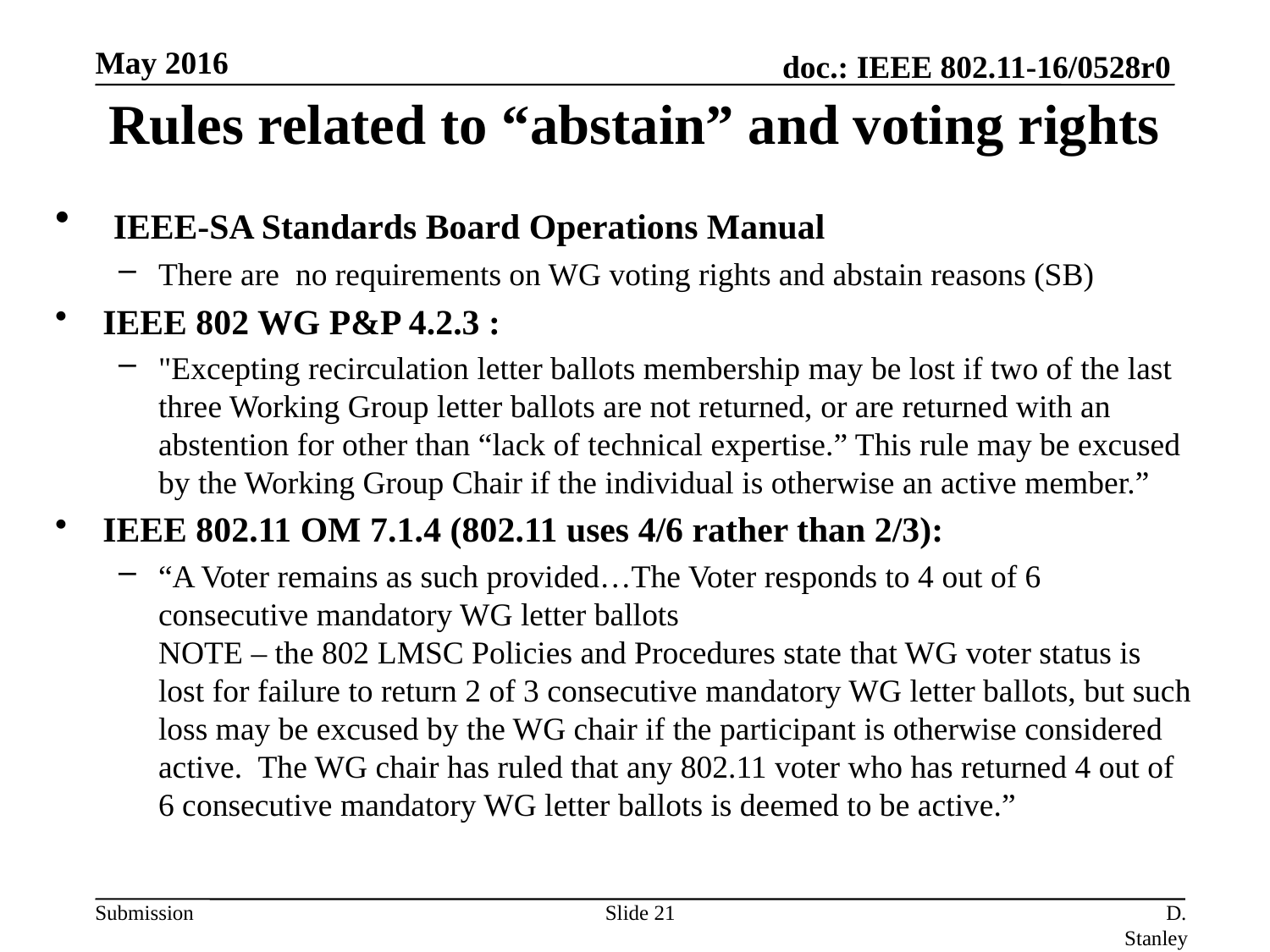

May 2016
# Rules related to “abstain” and voting rights
 IEEE-SA Standards Board Operations Manual
There are  no requirements on WG voting rights and abstain reasons (SB)
IEEE 802 WG P&P 4.2.3 :
"Excepting recirculation letter ballots membership may be lost if two of the last three Working Group letter ballots are not returned, or are returned with an abstention for other than “lack of technical expertise.” This rule may be excused by the Working Group Chair if the individual is otherwise an active member.”
IEEE 802.11 OM 7.1.4 (802.11 uses 4/6 rather than 2/3):
“A Voter remains as such provided…The Voter responds to 4 out of 6 consecutive mandatory WG letter ballots
NOTE – the 802 LMSC Policies and Procedures state that WG voter status is lost for failure to return 2 of 3 consecutive mandatory WG letter ballots, but such loss may be excused by the WG chair if the participant is otherwise considered active.  The WG chair has ruled that any 802.11 voter who has returned 4 out of 6 consecutive mandatory WG letter ballots is deemed to be active.”
Slide 21
D. Stanley, HP Enterprise